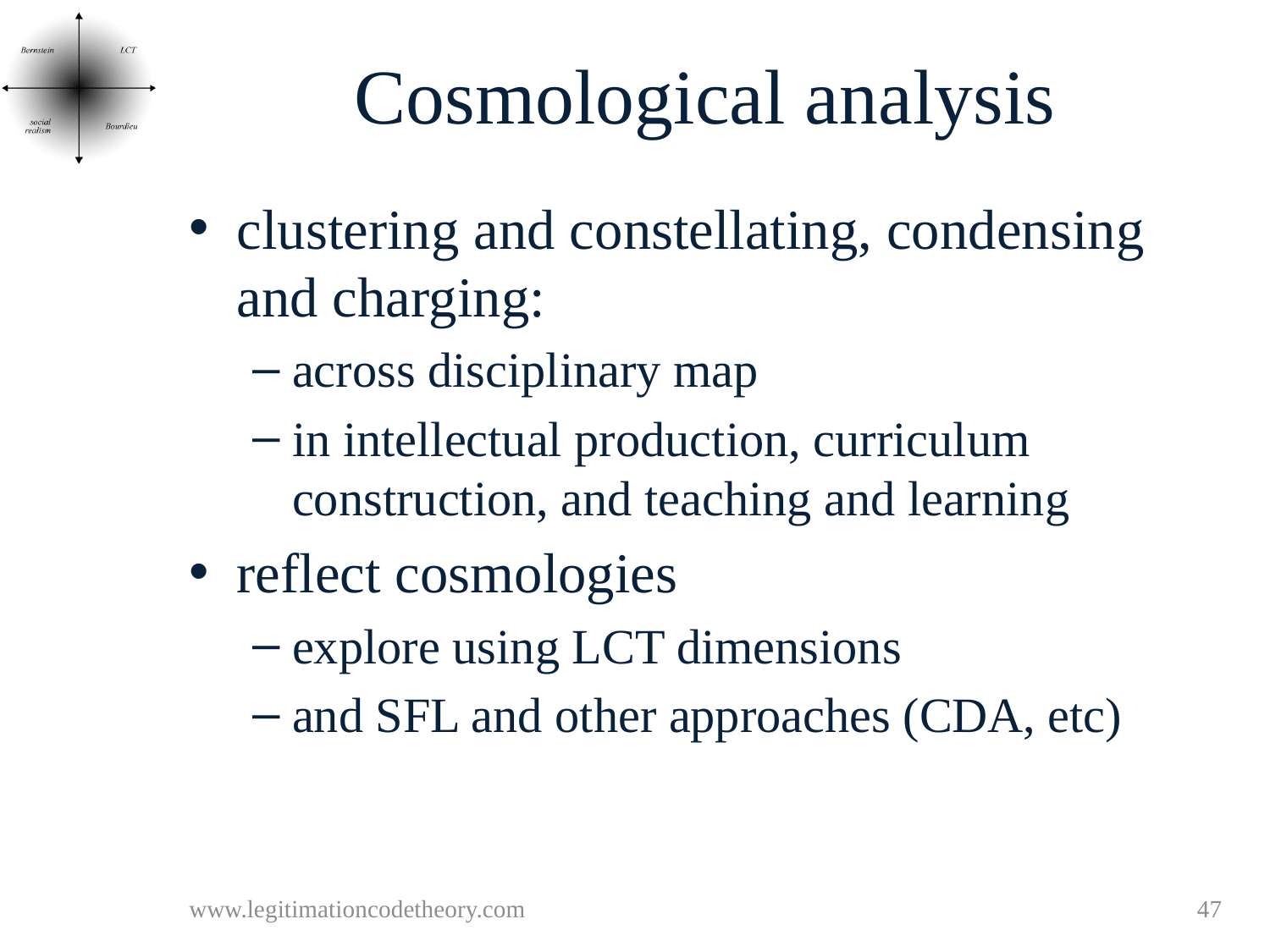

# Cosmological analysis

clustering and constellating, condensing and charging:
across disciplinary map
in intellectual production, curriculum construction, and teaching and learning
reflect cosmologies
explore using LCT dimensions
and SFL and other approaches (CDA, etc)

www.legitimationcodetheory.com
47